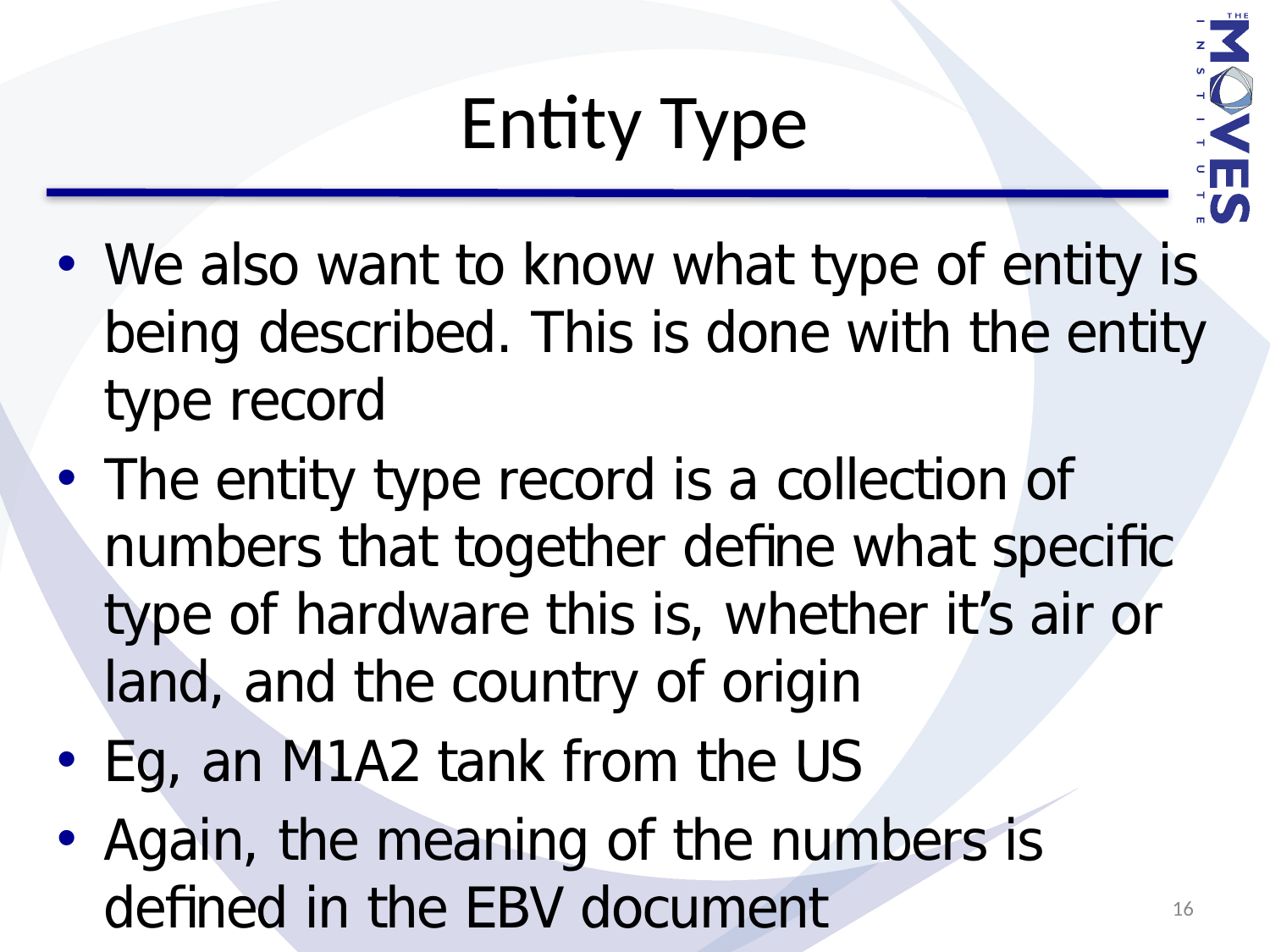

# Entity Type
We also want to know what type of entity is being described. This is done with the entity type record
The entity type record is a collection of numbers that together define what specific type of hardware this is, whether it’s air or land, and the country of origin
Eg, an M1A2 tank from the US
Again, the meaning of the numbers is defined in the EBV document
16